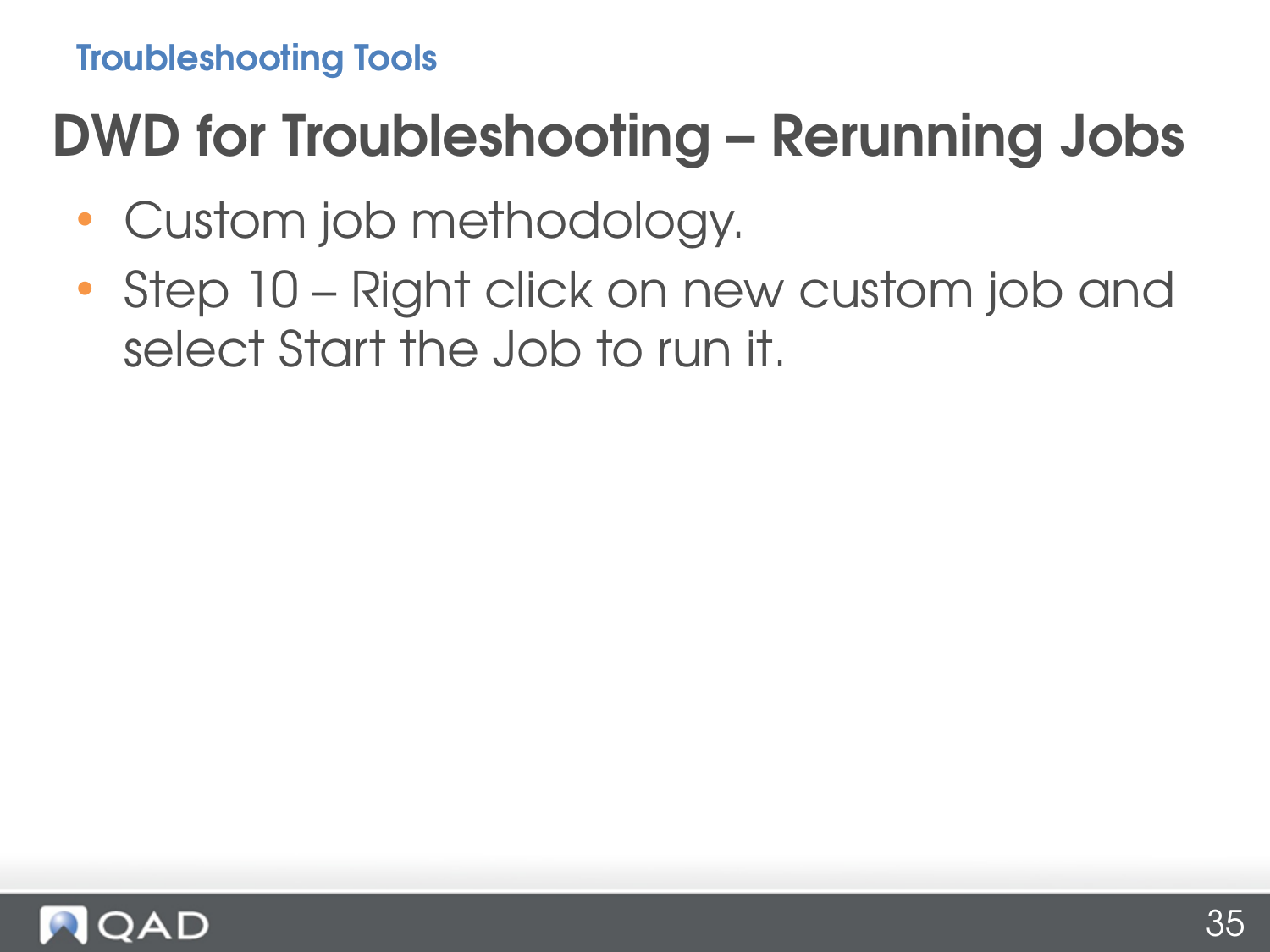

Troubleshooting Tools
# DWD for Troubleshooting – Rerunning Jobs
Custom job methodology.
Step 10 – Right click on new custom job and select Start the Job to run it.
35